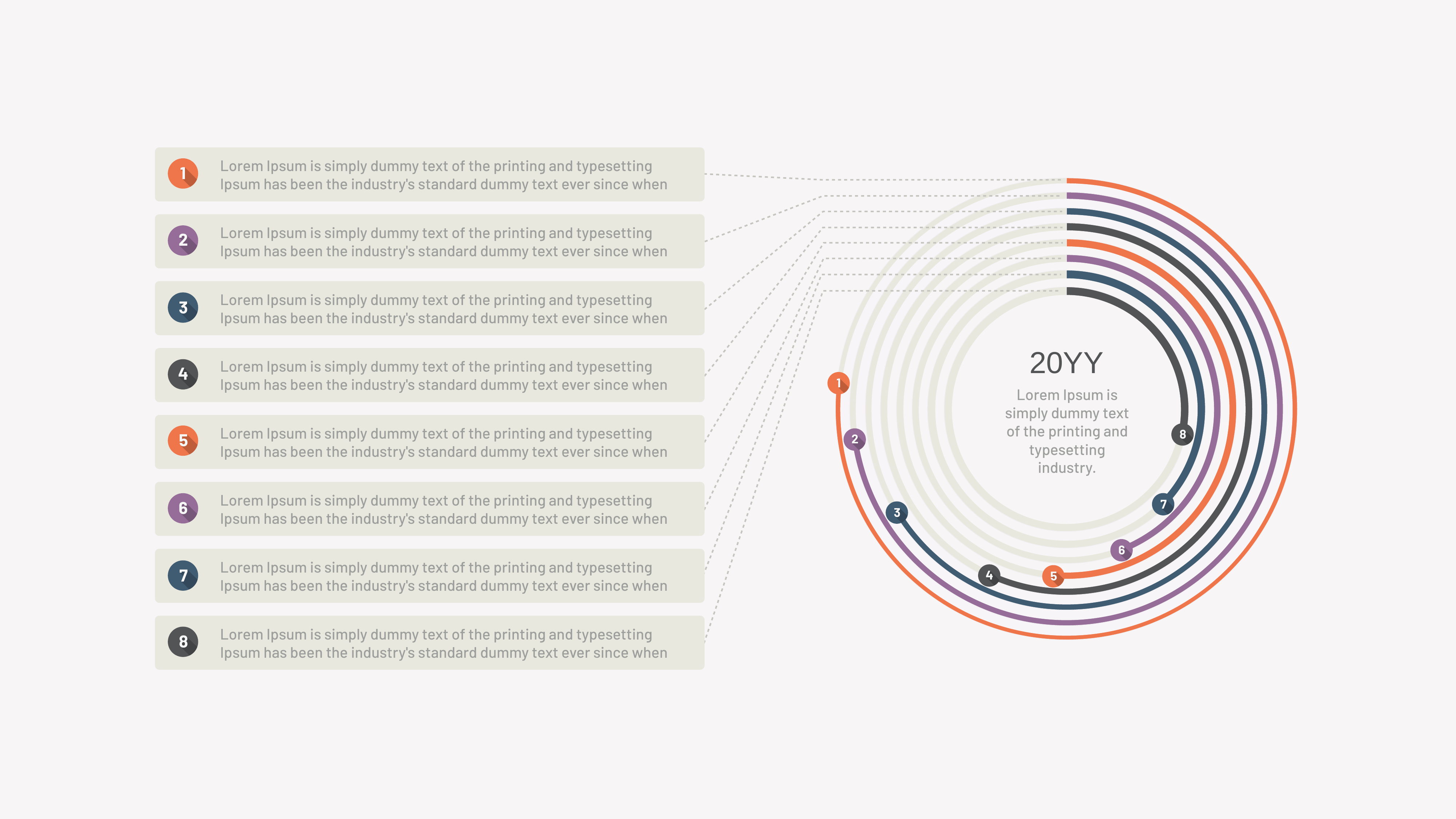

Lorem Ipsum is simply dummy text of the printing and typesetting Ipsum has been the industry's standard dummy text ever since when

### Chart

| Category | Region 1 |
|---|---|
| 2022 | 250.0 |
| Blank | 76.0 |

### Chart

| Category | Region 1 |
|---|---|
| 2022 | 200.0 |
| Blank | 76.0 |

### Chart

| Category | Region 1 |
|---|---|
| 2022 | 150.0 |
| Blank | 76.0 |

### Chart

| Category | Region 1 |
|---|---|
| 2022 | 100.0 |
| Blank | 76.0 |

### Chart

| Category | Region 1 |
|---|---|
| 2022 | 80.0 |
| Blank | 76.0 |

### Chart

| Category | Region 1 |
|---|---|
| 2022 | 60.0 |
| Blank | 76.0 |

### Chart

| Category | Region 1 |
|---|---|
| 2022 | 45.0 |
| Blank | 76.0 |

### Chart

| Category | Region 1 |
|---|---|
| 2022 | 30.0 |
| Blank | 76.0 |

Lorem Ipsum is simply dummy text of the printing and typesetting Ipsum has been the industry's standard dummy text ever since when

Lorem Ipsum is simply dummy text of the printing and typesetting Ipsum has been the industry's standard dummy text ever since when

20YY

Lorem Ipsum is simply dummy text of the printing and typesetting Ipsum has been the industry's standard dummy text ever since when

Lorem Ipsum is simply dummy text of the printing and typesetting industry.

Lorem Ipsum is simply dummy text of the printing and typesetting Ipsum has been the industry's standard dummy text ever since when

Lorem Ipsum is simply dummy text of the printing and typesetting Ipsum has been the industry's standard dummy text ever since when

Lorem Ipsum is simply dummy text of the printing and typesetting Ipsum has been the industry's standard dummy text ever since when

Lorem Ipsum is simply dummy text of the printing and typesetting Ipsum has been the industry's standard dummy text ever since when